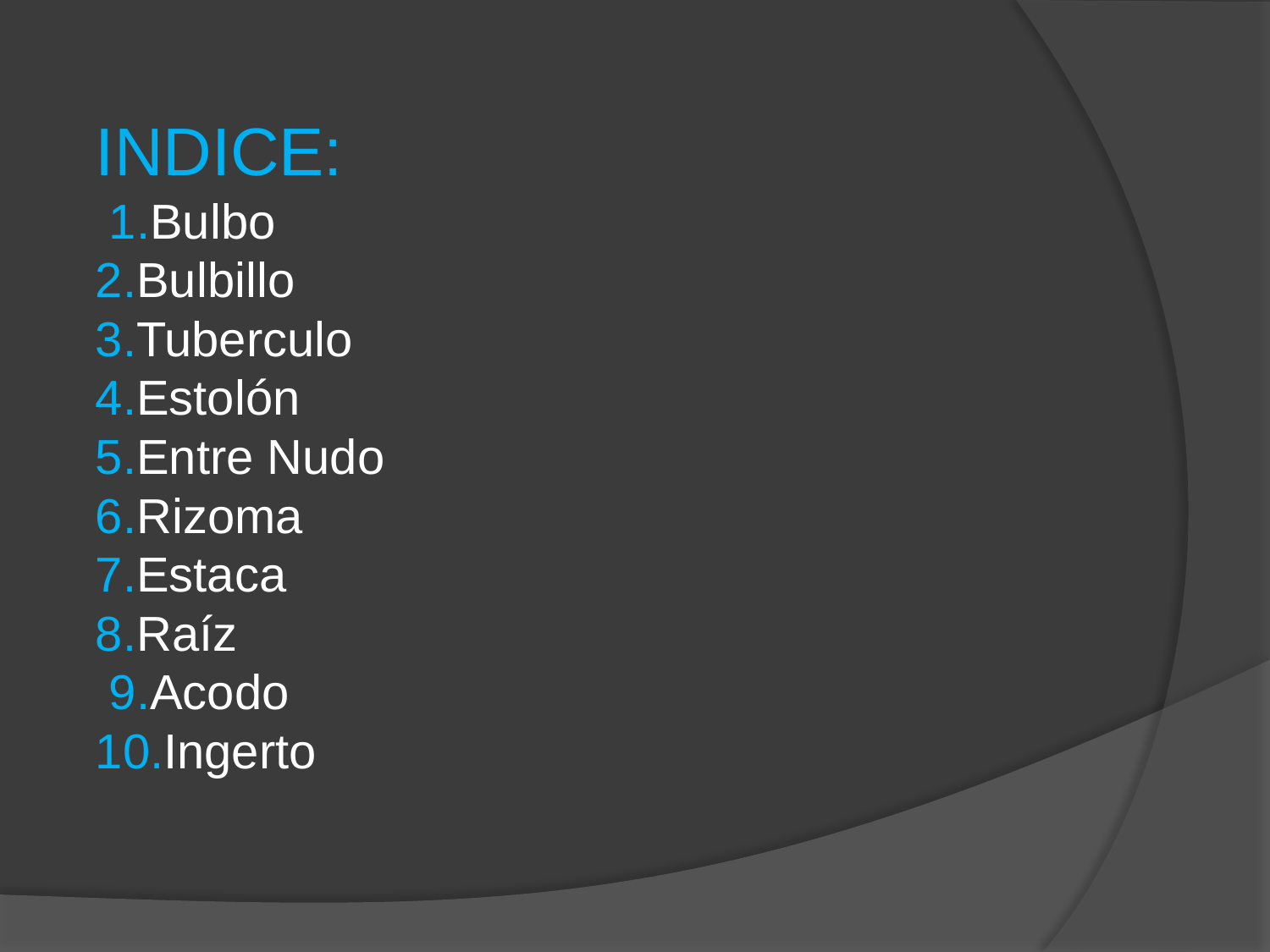

# INDICE:  1.Bulbo 2.Bulbillo 3.Tuberculo 4.Estolón 5.Entre Nudo 6.Rizoma 7.Estaca 8.Raíz  9.Acodo 10.Ingerto